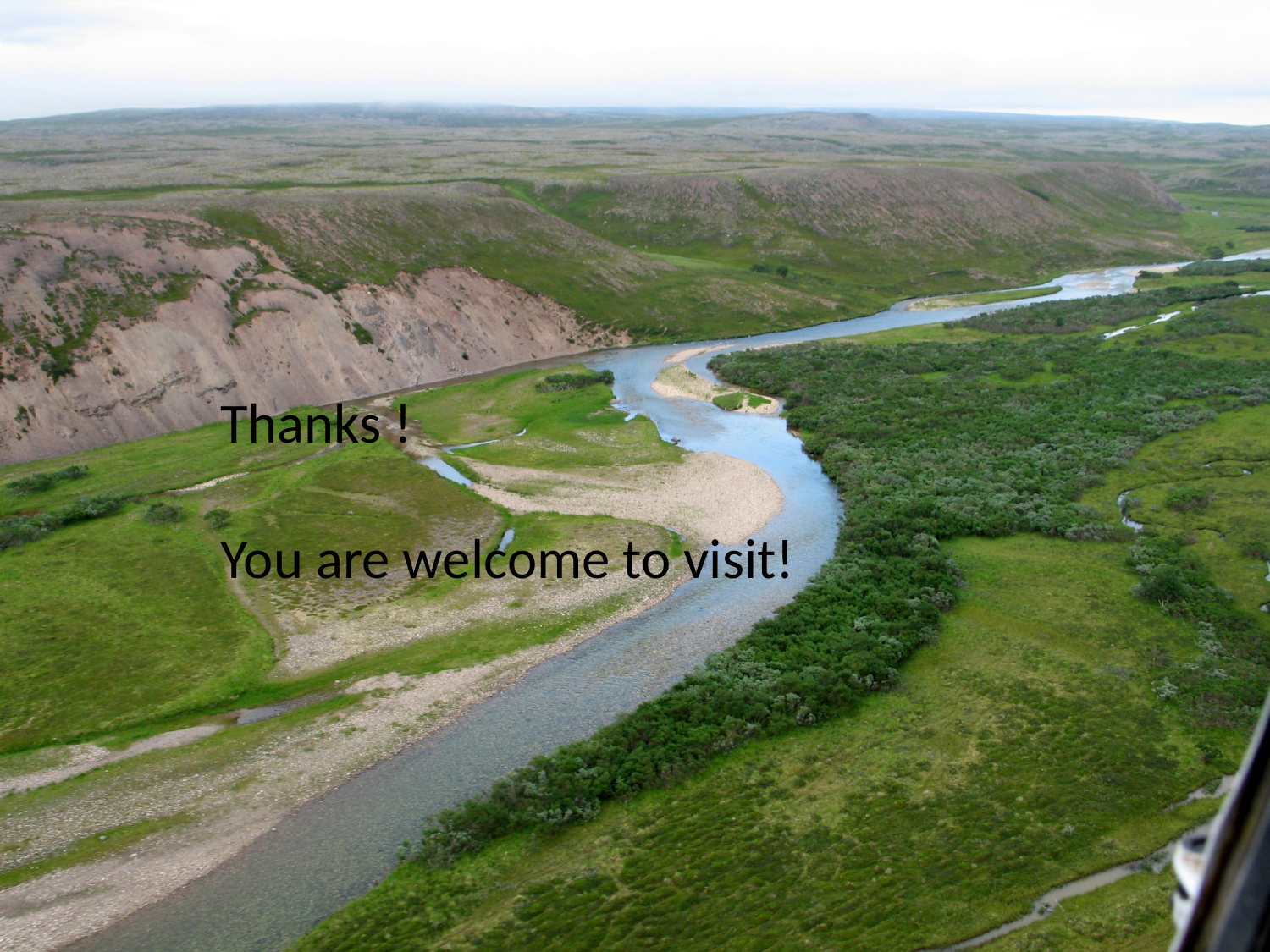

Thanks !

You are welcome to visit!